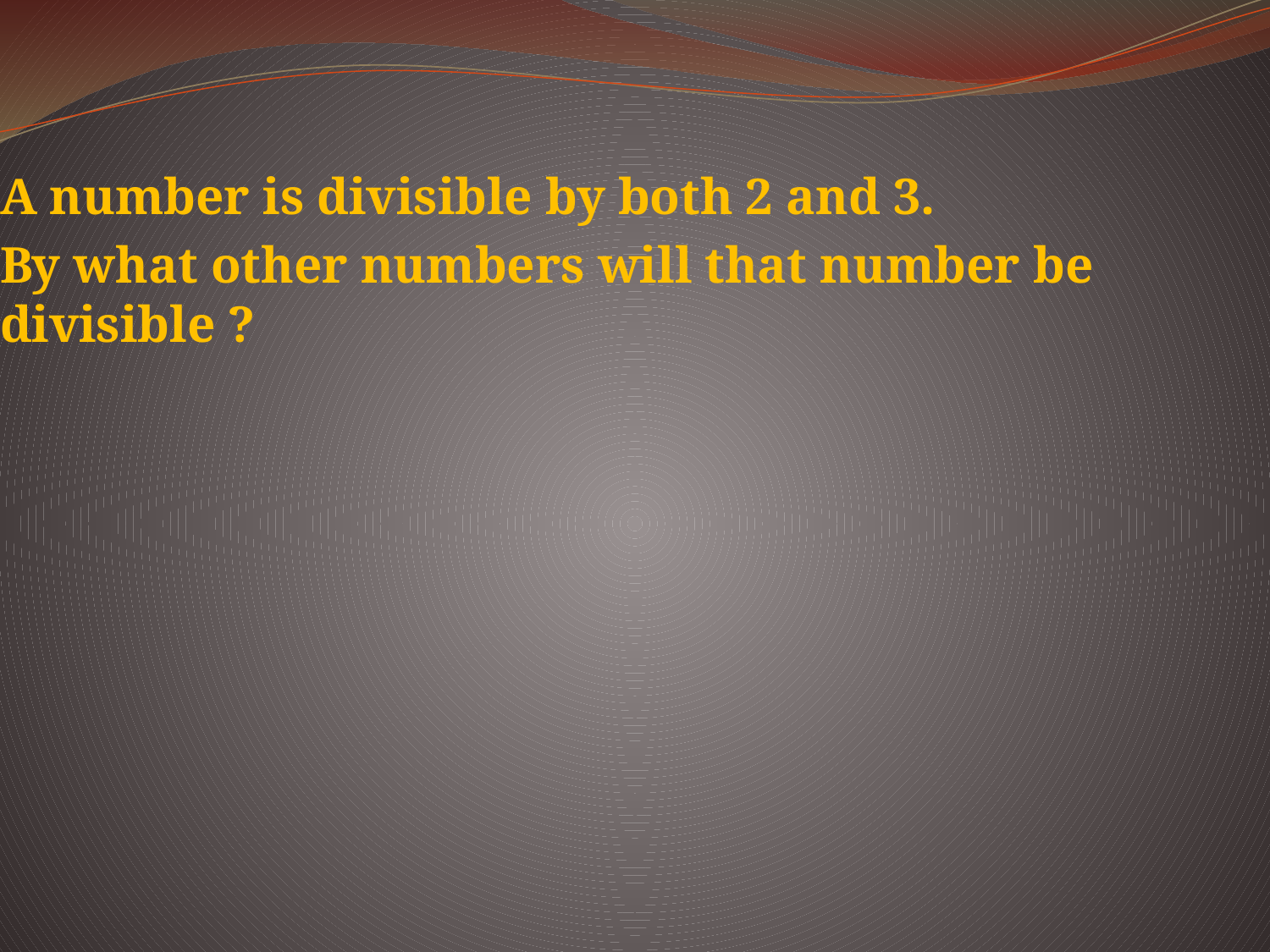

A number is divisible by both 2 and 3.
By what other numbers will that number be divisible ?